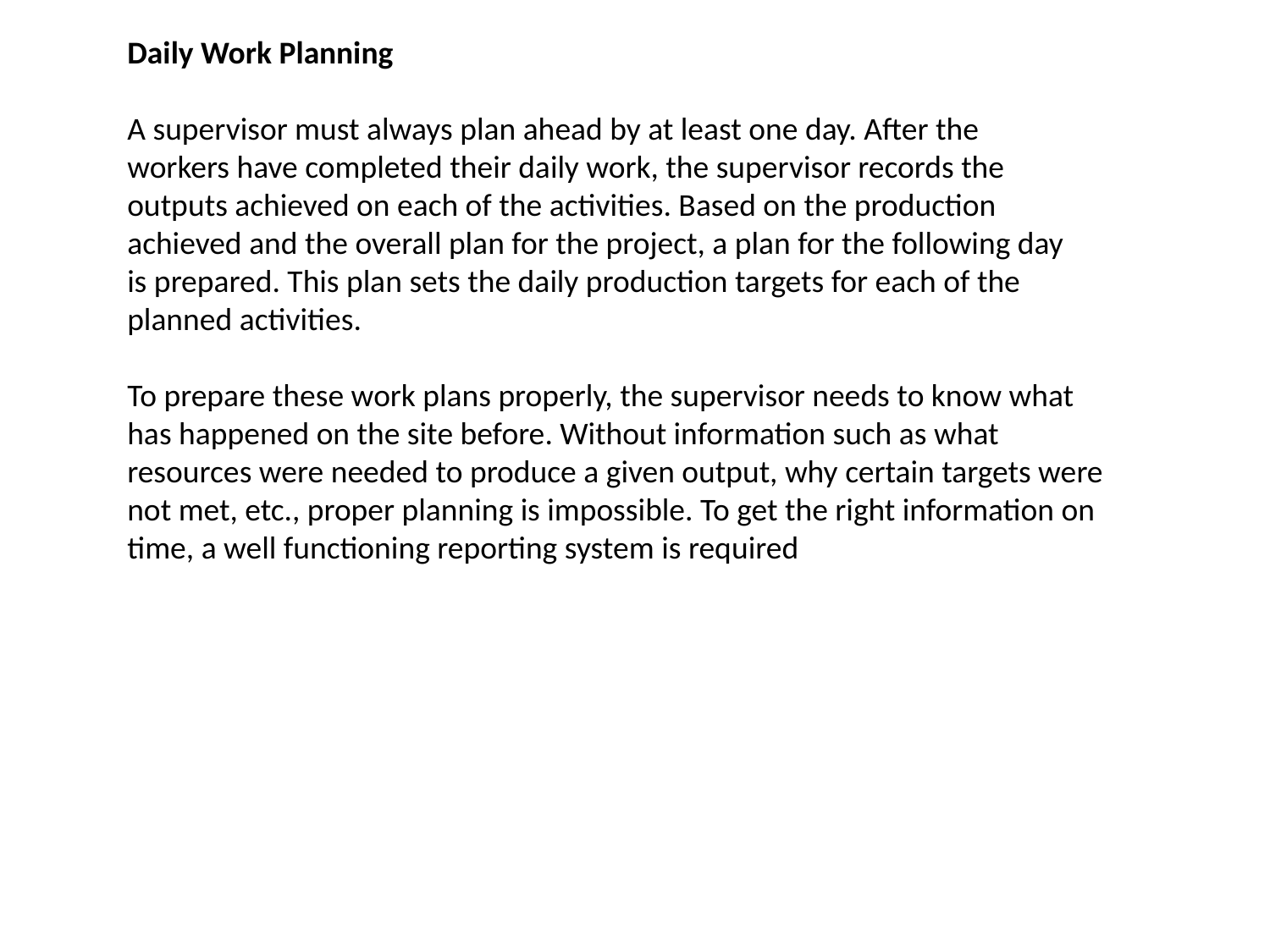

Daily Work Planning

A supervisor must always plan ahead by at least one day. After the
workers have completed their daily work, the supervisor records the
outputs achieved on each of the activities. Based on the production
achieved and the overall plan for the project, a plan for the following day
is prepared. This plan sets the daily production targets for each of the
planned activities.

To prepare these work plans properly, the supervisor needs to know what
has happened on the site before. Without information such as what
resources were needed to produce a given output, why certain targets were
not met, etc., proper planning is impossible. To get the right information on time, a well functioning reporting system is required